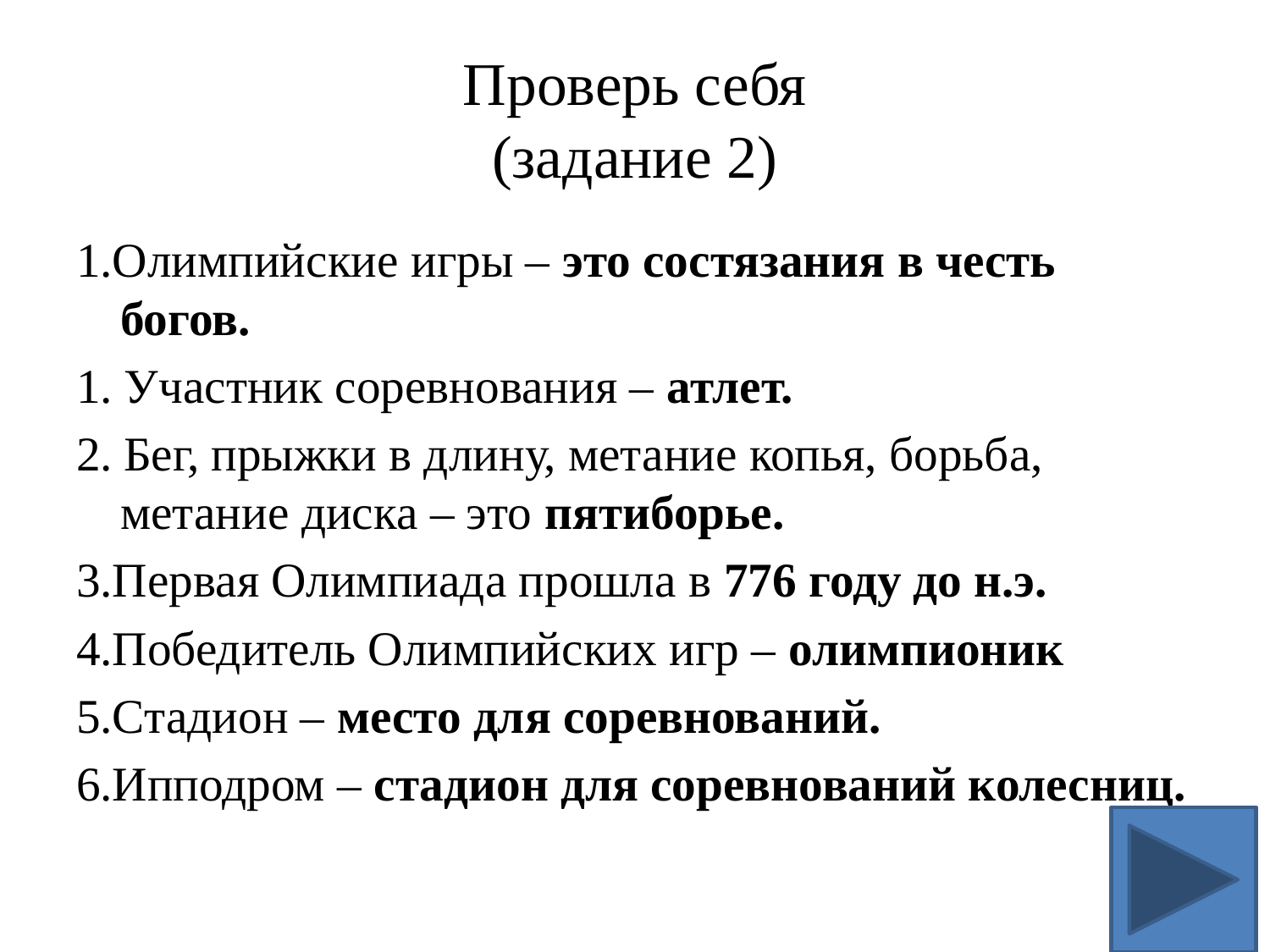

# Проверь себя (задание 2)
1.Олимпийские игры – это состязания в честь богов.
1. Участник соревнования – атлет.
2. Бег, прыжки в длину, метание копья, борьба, метание диска – это пятиборье.
3.Первая Олимпиада прошла в 776 году до н.э.
4.Победитель Олимпийских игр – олимпионик
5.Стадион – место для соревнований.
6.Ипподром – стадион для соревнований колесниц.